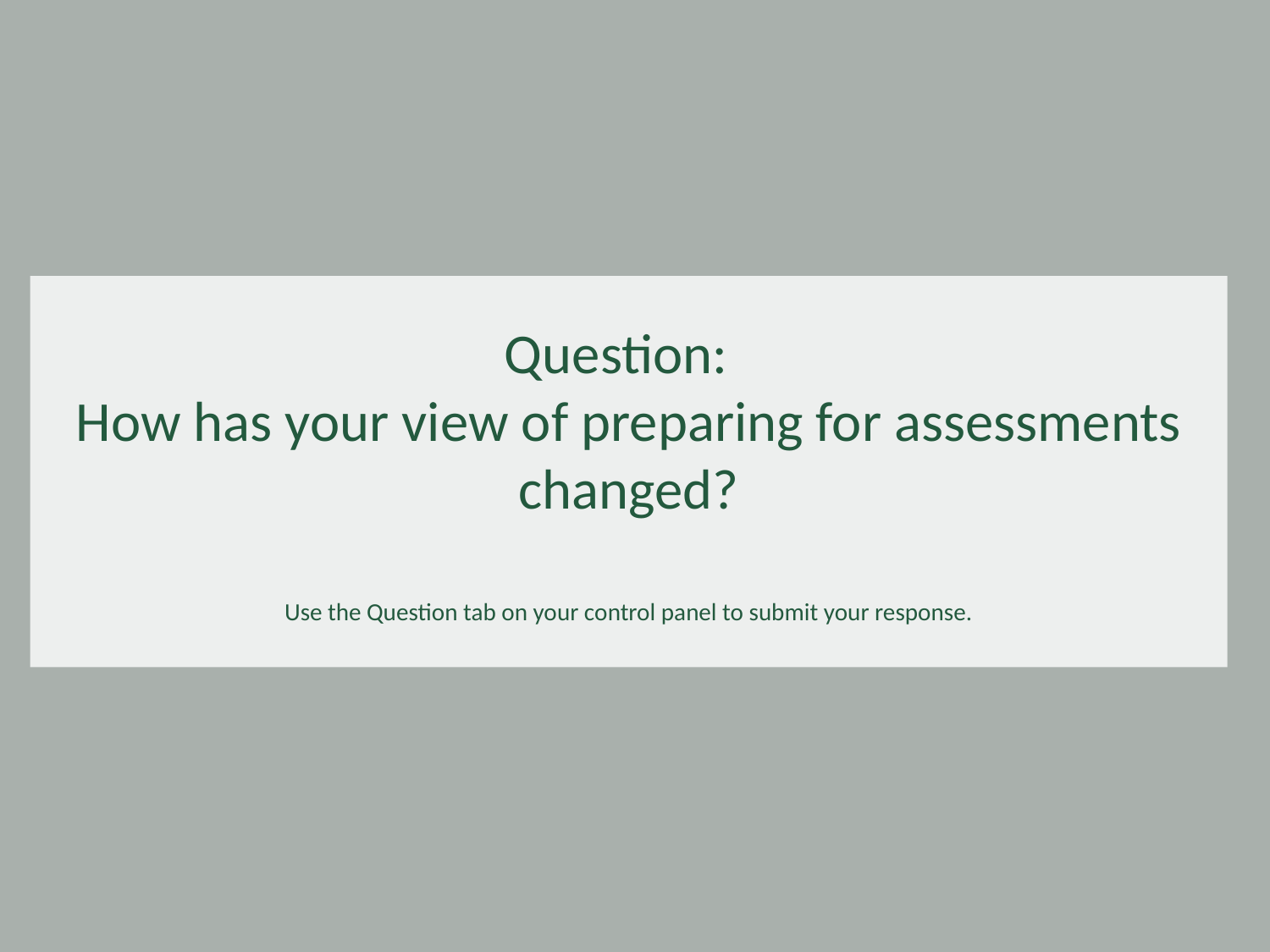

# Question: How has your view of preparing for assessments changed? Use the Question tab on your control panel to submit your response.